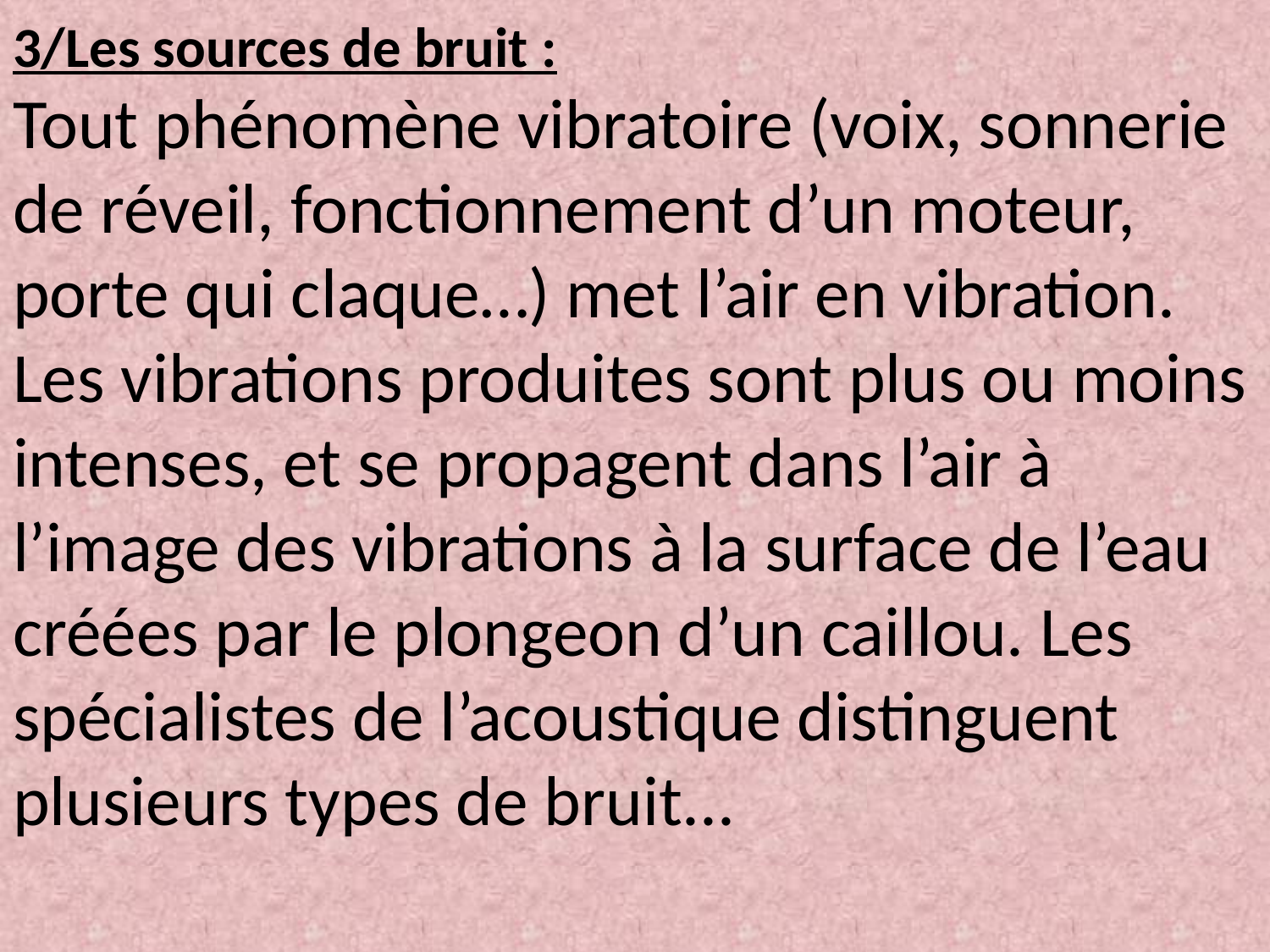

3/Les sources de bruit :
Tout phénomène vibratoire (voix, sonnerie de réveil, fonctionnement d’un moteur, porte qui claque…) met l’air en vibration. Les vibrations produites sont plus ou moins intenses, et se propagent dans l’air à l’image des vibrations à la surface de l’eau créées par le plongeon d’un caillou. Les spécialistes de l’acoustique distinguent plusieurs types de bruit...